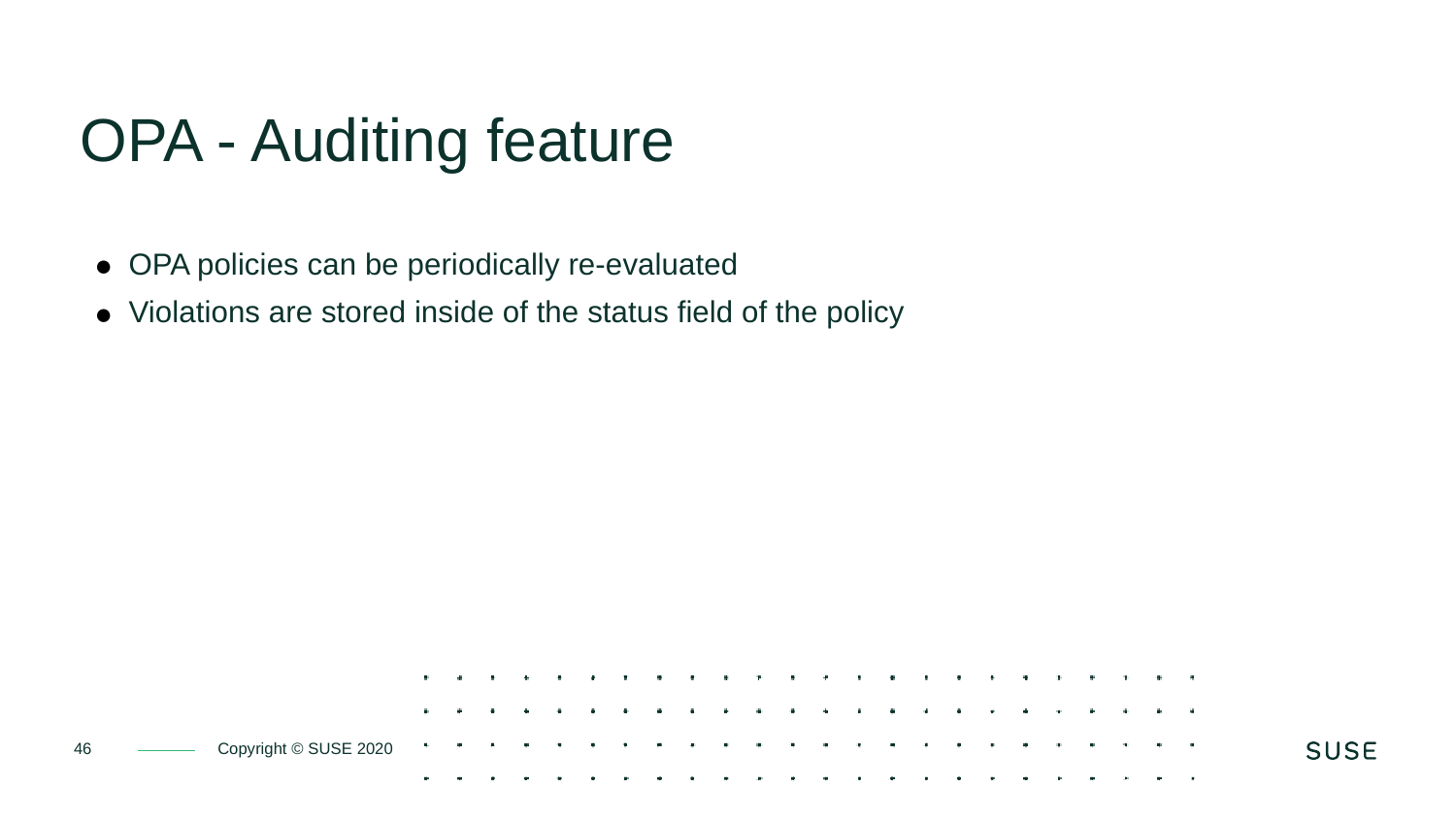

OPA - Auditing feature
OPA policies can be periodically re-evaluated
Violations are stored inside of the status field of the policy